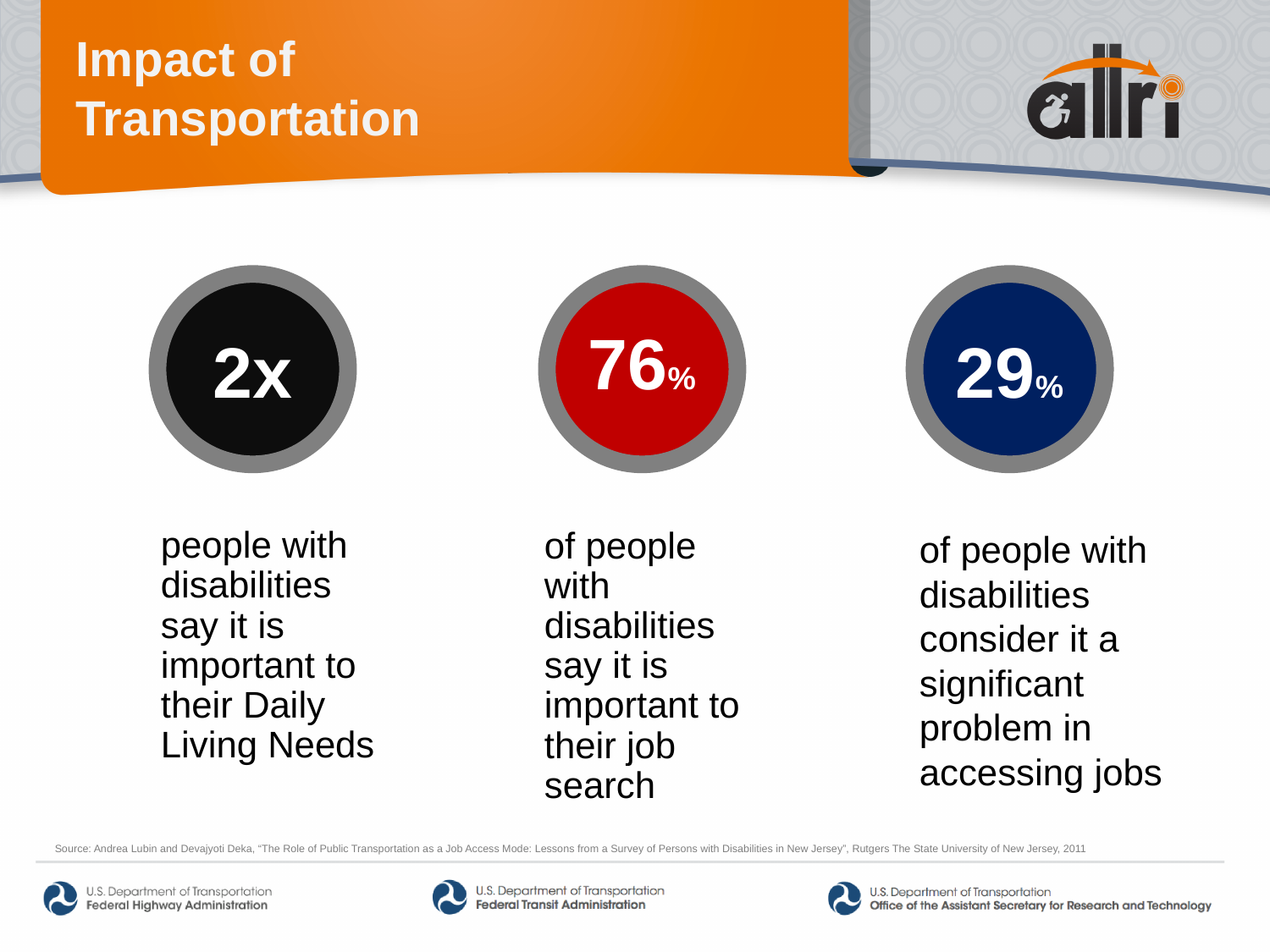

# Impact of Transportation
2x
76%
29%
of people with disabilities consider it a significant problem in accessing jobs
people with disabilities say it is important to their Daily Living Needs
of people with disabilities say it is important to their job search
Source: Andrea Lubin and Devajyoti Deka, “The Role of Public Transportation as a Job Access Mode: Lessons from a Survey of Persons with Disabilities in New Jersey”, Rutgers The State University of New Jersey, 2011